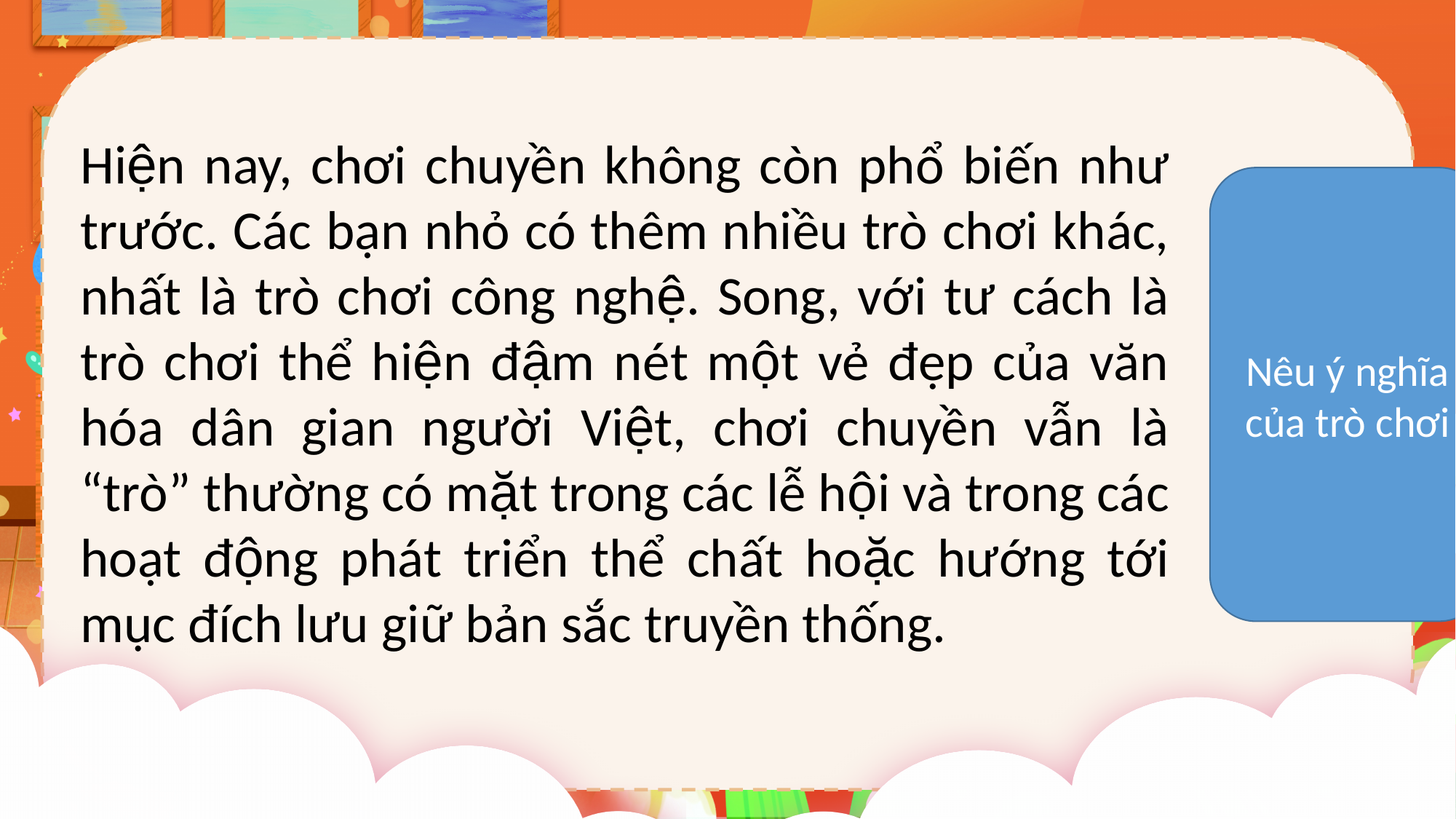

Hiện nay, chơi chuyền không còn phổ biến như trước. Các bạn nhỏ có thêm nhiều trò chơi khác, nhất là trò chơi công nghệ. Song, với tư cách là trò chơi thể hiện đậm nét một vẻ đẹp của văn hóa dân gian người Việt, chơi chuyền vẫn là “trò” thường có mặt trong các lễ hội và trong các hoạt động phát triển thể chất hoặc hướng tới mục đích lưu giữ bản sắc truyền thống.
Nêu ý nghĩa của trò chơi